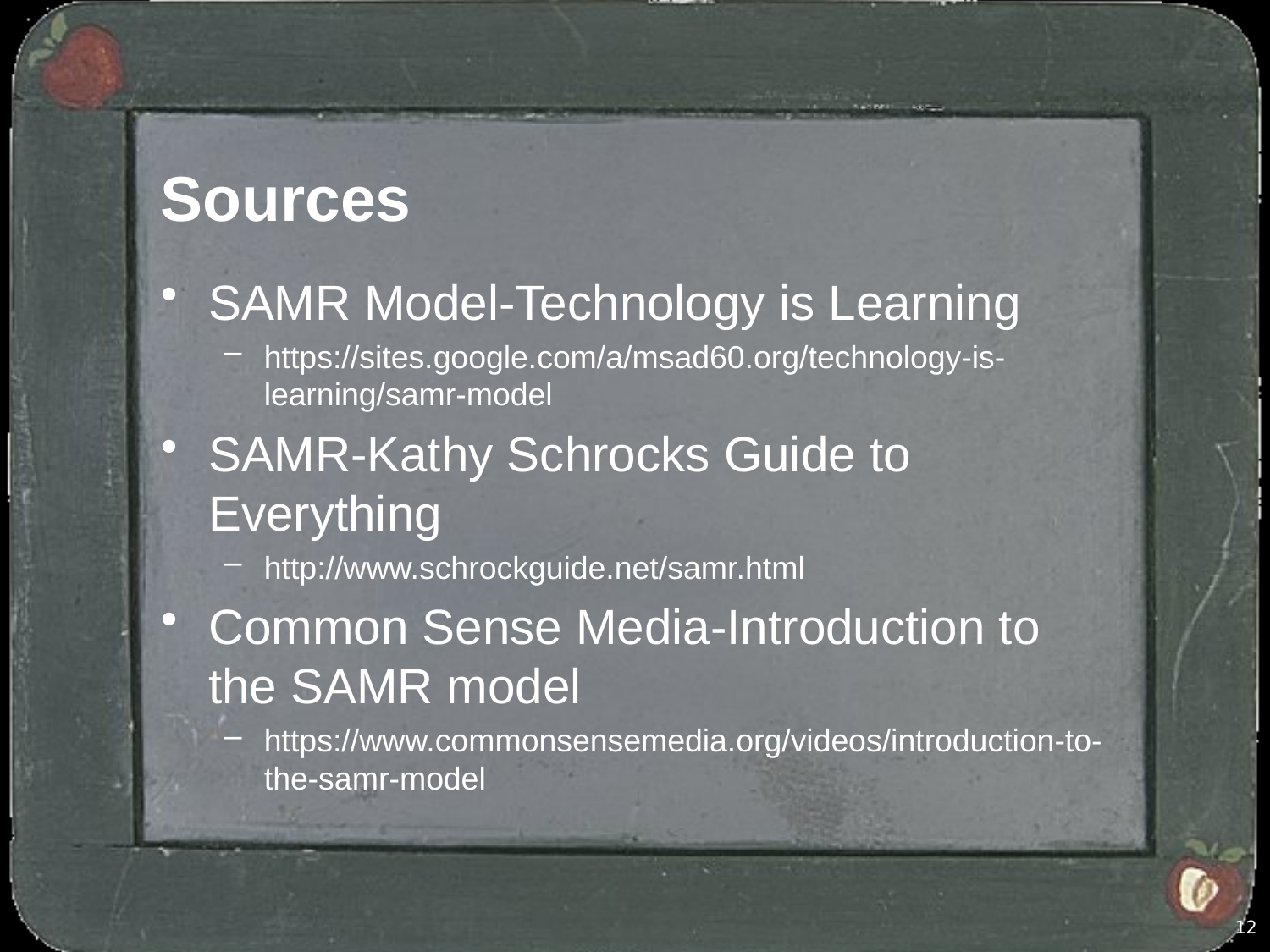

# Sources
SAMR Model-Technology is Learning
https://sites.google.com/a/msad60.org/technology-is-learning/samr-model
SAMR-Kathy Schrocks Guide to Everything
http://www.schrockguide.net/samr.html
Common Sense Media-Introduction to the SAMR model
https://www.commonsensemedia.org/videos/introduction-to-the-samr-model

12